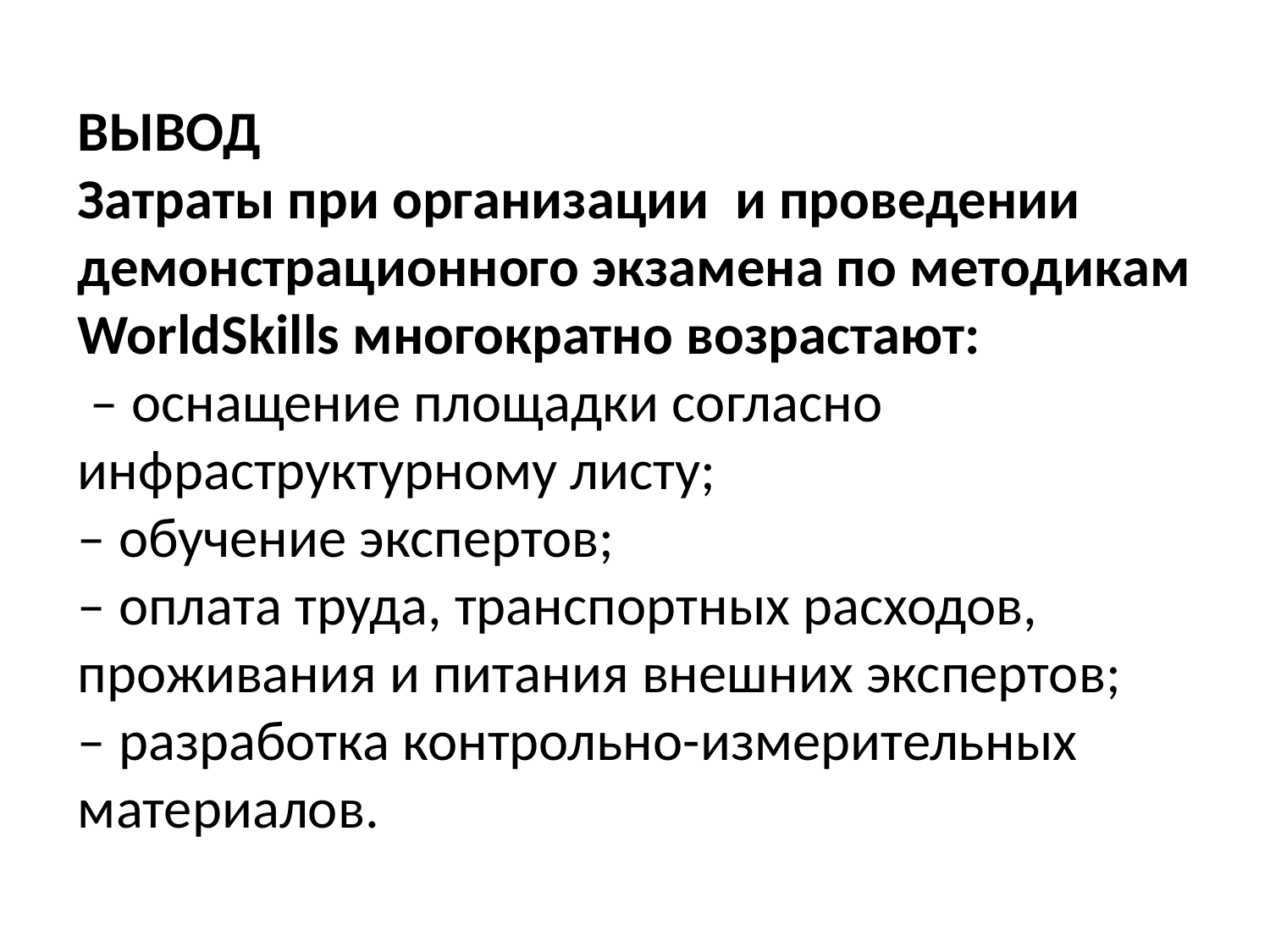

# ВЫВОД Затраты при организации  и проведении демонстрационного экзамена по методикам WorldSkills многократно возрастают:  – оснащение площадки согласно инфраструктурному листу; – обучение экспертов; – оплата труда, транспортных расходов, проживания и питания внешних экспертов; – разработка контрольно-измерительных материалов.